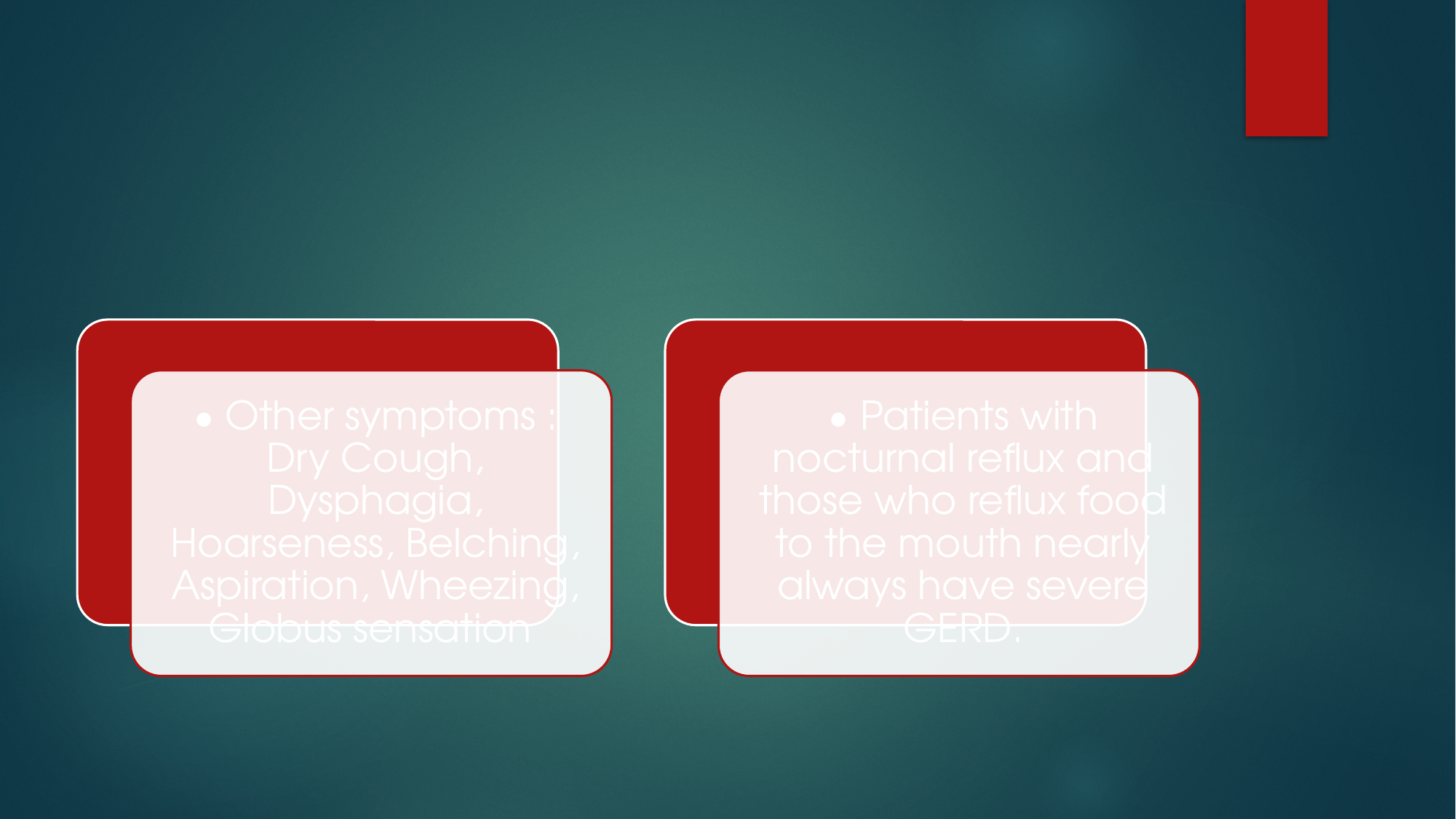

• Other symptoms : Dry Cough, Dysphagia, Hoarseness, Belching, Aspiration, Wheezing, Globus sensation
• Patients with nocturnal reflux and those who reflux food to the mouth nearly always have severe GERD.